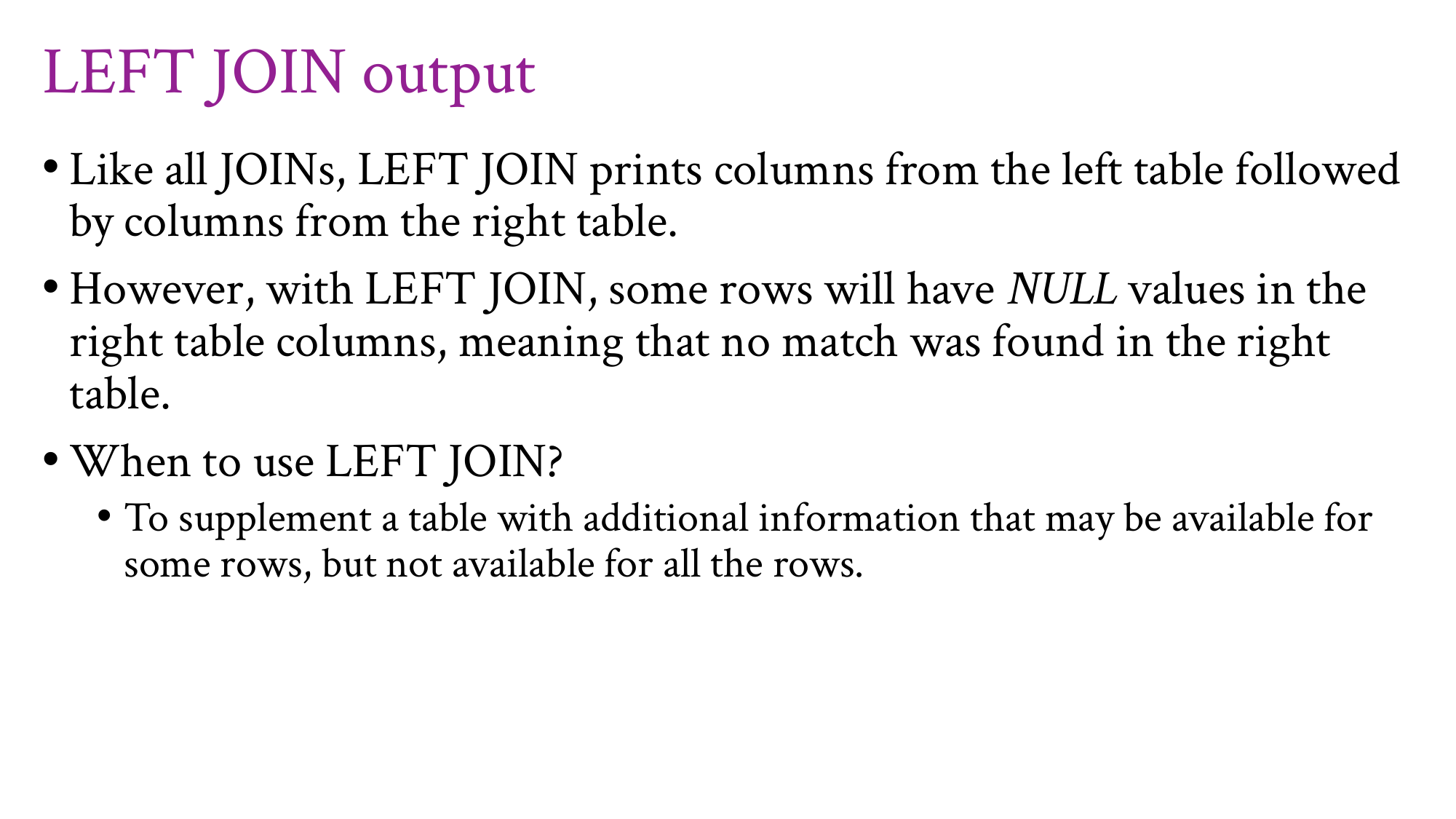

# LEFT JOIN output
Like all JOINs, LEFT JOIN prints columns from the left table followed by columns from the right table.
However, with LEFT JOIN, some rows will have NULL values in the right table columns, meaning that no match was found in the right table.
When to use LEFT JOIN?
To supplement a table with additional information that may be available for some rows, but not available for all the rows.